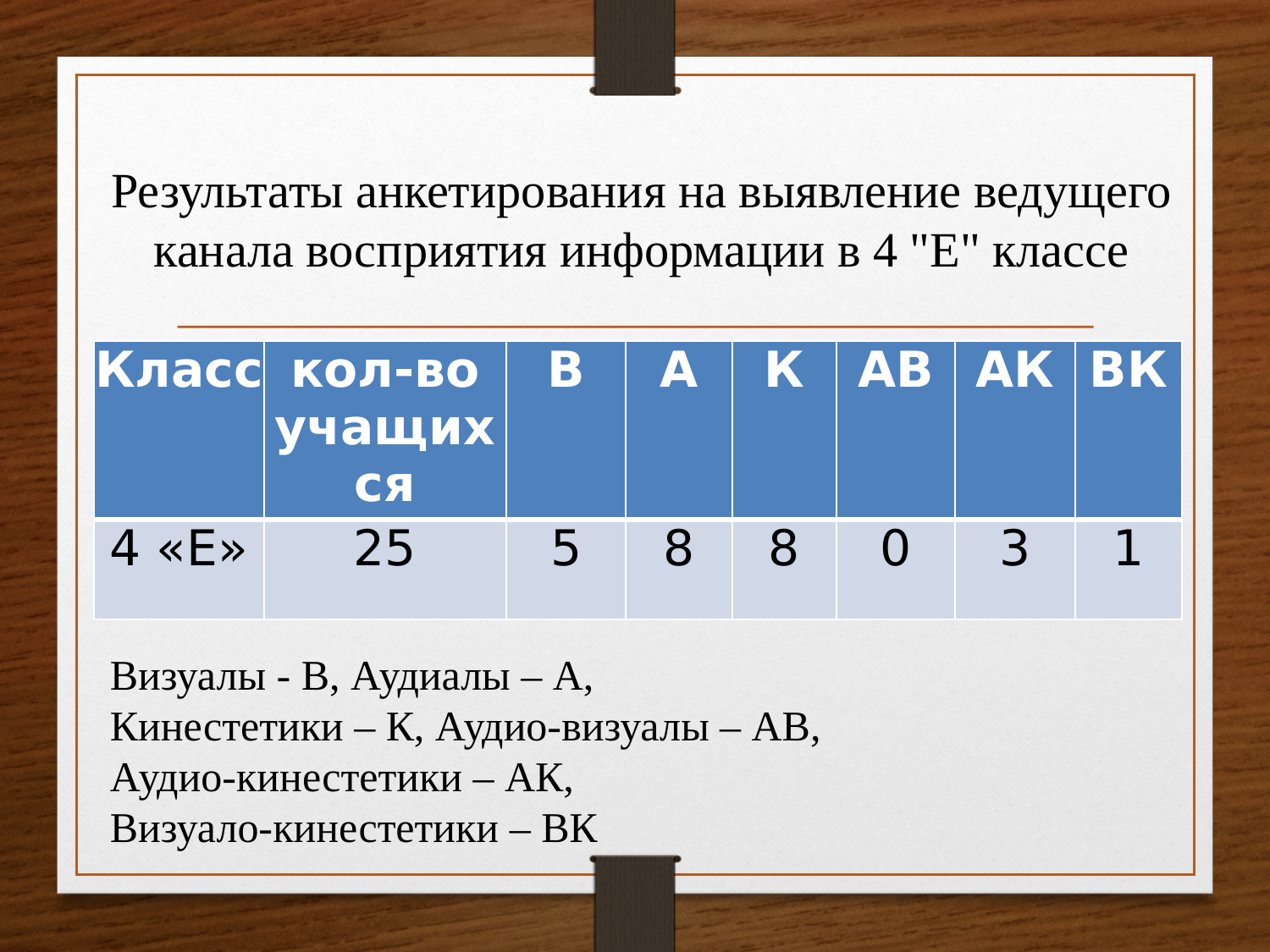

Результаты анкетирования на выявление ведущего канала восприятия информации в 4 "Е" классе
| Класс | кол-во учащихся | В | А | К | АВ | АК | ВК |
| --- | --- | --- | --- | --- | --- | --- | --- |
| 4 «Е» | 25 | 5 | 8 | 8 | 0 | 3 | 1 |

Визуалы - В, Аудиалы – А,
Кинестетики – К, Аудио-визуалы – АВ,
Аудио-кинестетики – АК,
Визуало-кинестетики – ВК